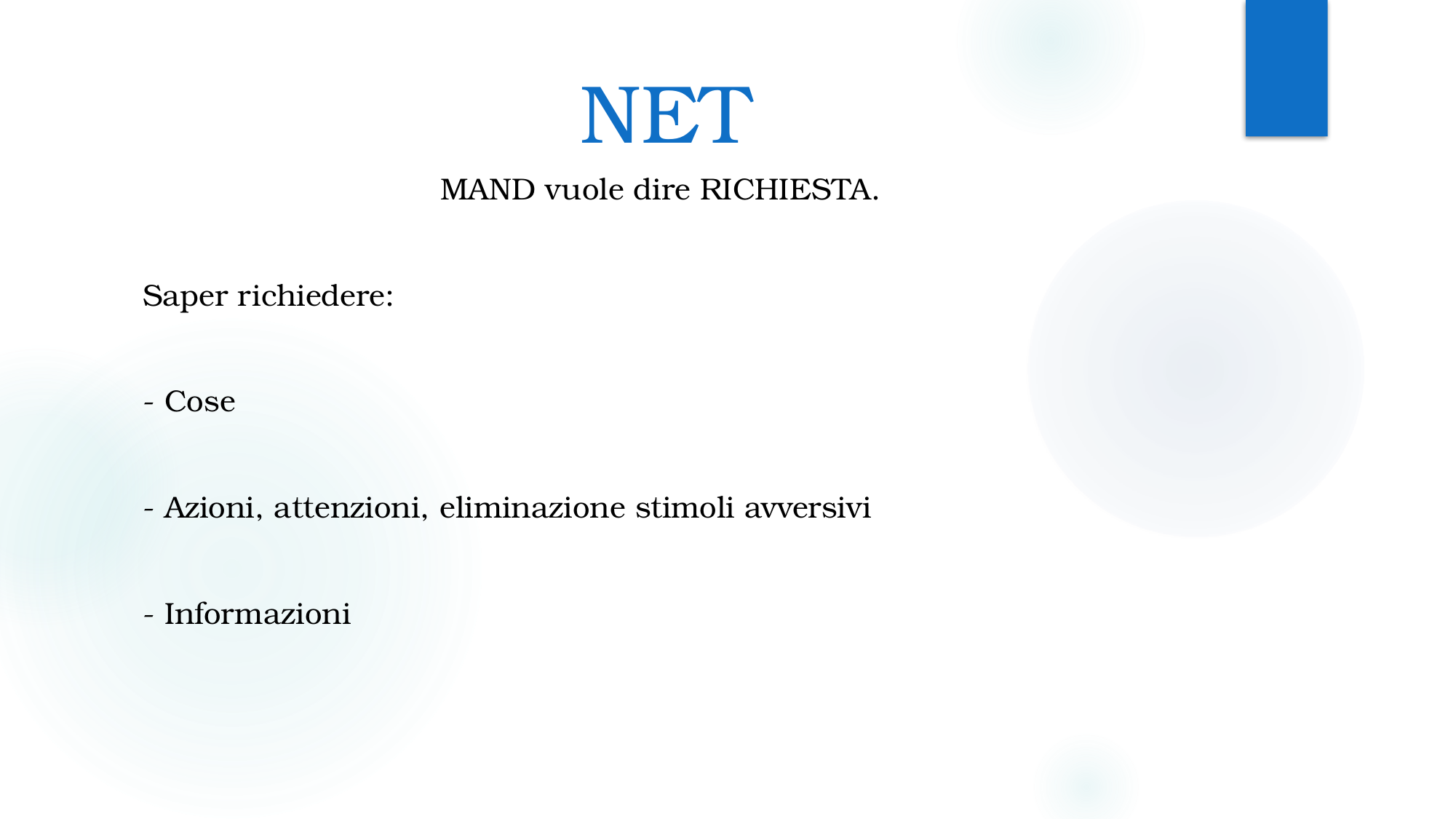

# NET
MAND vuole dire RICHIESTA.
Saper richiedere:
- Cose
- Azioni, attenzioni, eliminazione stimoli avversivi
- Informazioni